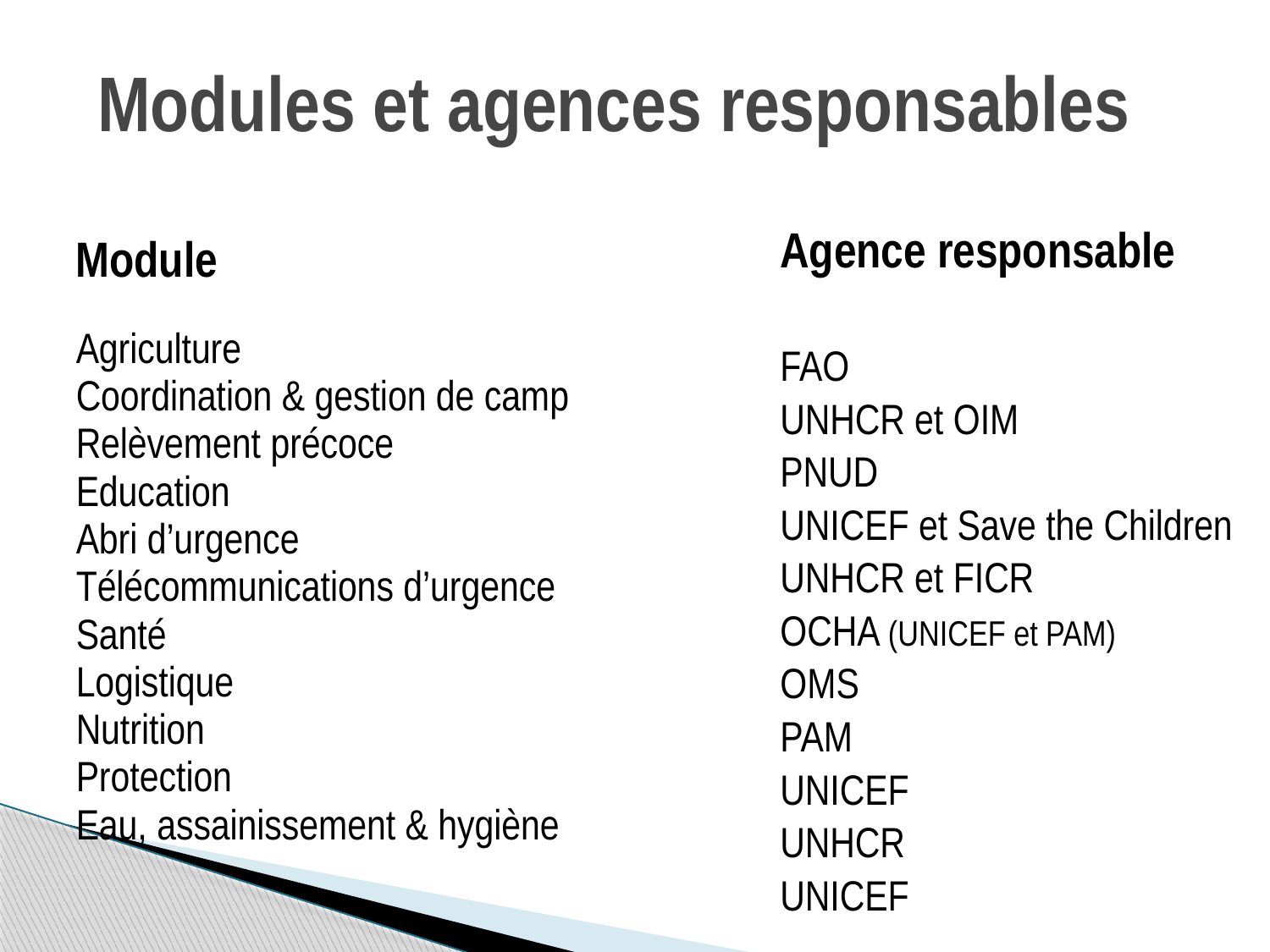

# Modules et agences responsables
Agence responsable

FAO
UNHCR et OIM
PNUD
UNICEF et Save the Children
UNHCR et FICR
OCHA (UNICEF et PAM)
OMS
PAM
UNICEF
UNHCR
UNICEF
Module

Agriculture
Coordination & gestion de camp
Relèvement précoce
Education
Abri d’urgence
Télécommunications d’urgence
Santé
Logistique
Nutrition
Protection
Eau, assainissement & hygiène